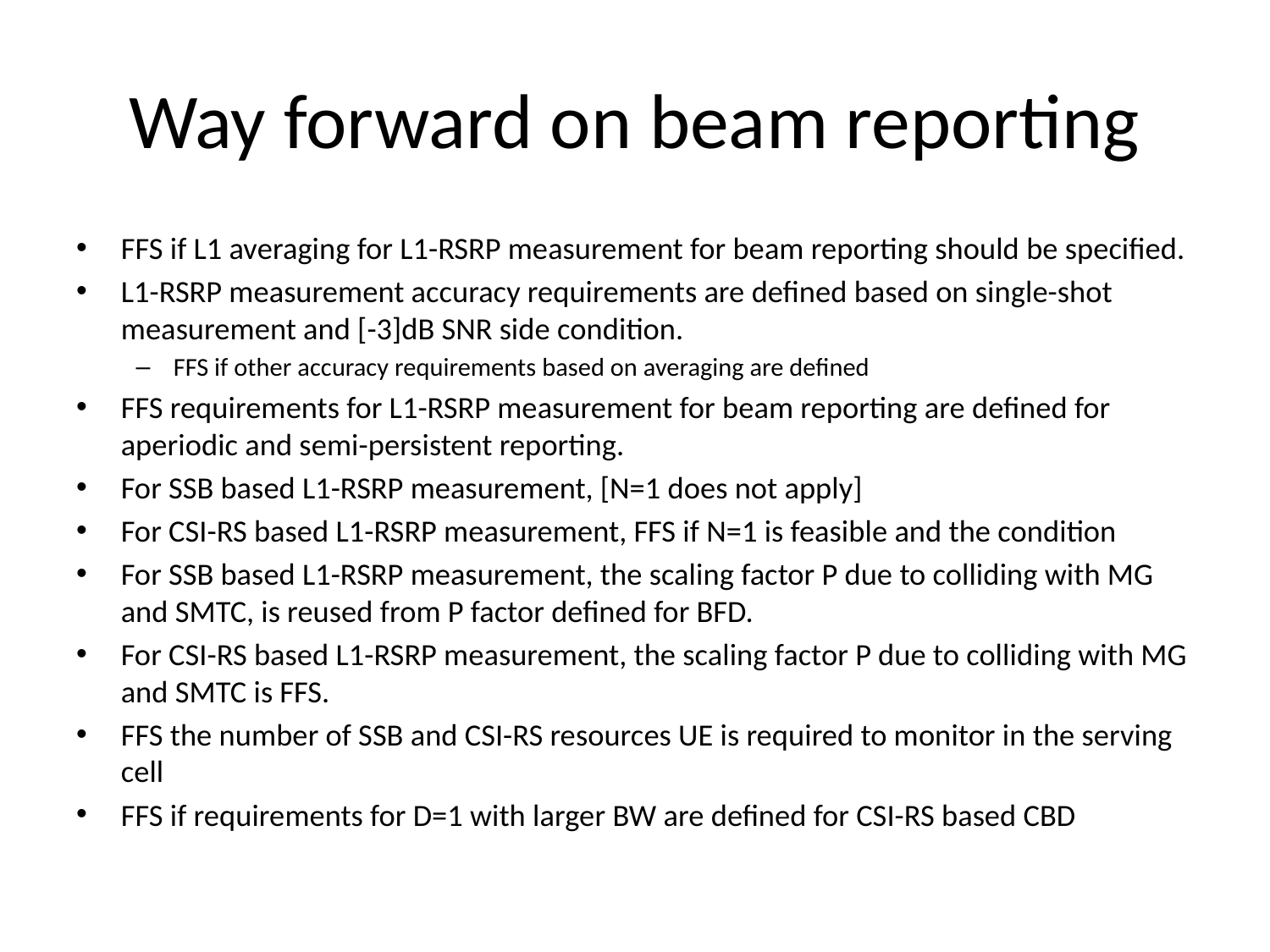

# Way forward on beam reporting
FFS if L1 averaging for L1-RSRP measurement for beam reporting should be specified.
L1-RSRP measurement accuracy requirements are defined based on single-shot measurement and [-3]dB SNR side condition.
FFS if other accuracy requirements based on averaging are defined
FFS requirements for L1-RSRP measurement for beam reporting are defined for aperiodic and semi-persistent reporting.
For SSB based L1-RSRP measurement, [N=1 does not apply]
For CSI-RS based L1-RSRP measurement, FFS if N=1 is feasible and the condition
For SSB based L1-RSRP measurement, the scaling factor P due to colliding with MG and SMTC, is reused from P factor defined for BFD.
For CSI-RS based L1-RSRP measurement, the scaling factor P due to colliding with MG and SMTC is FFS.
FFS the number of SSB and CSI-RS resources UE is required to monitor in the serving cell
FFS if requirements for D=1 with larger BW are defined for CSI-RS based CBD